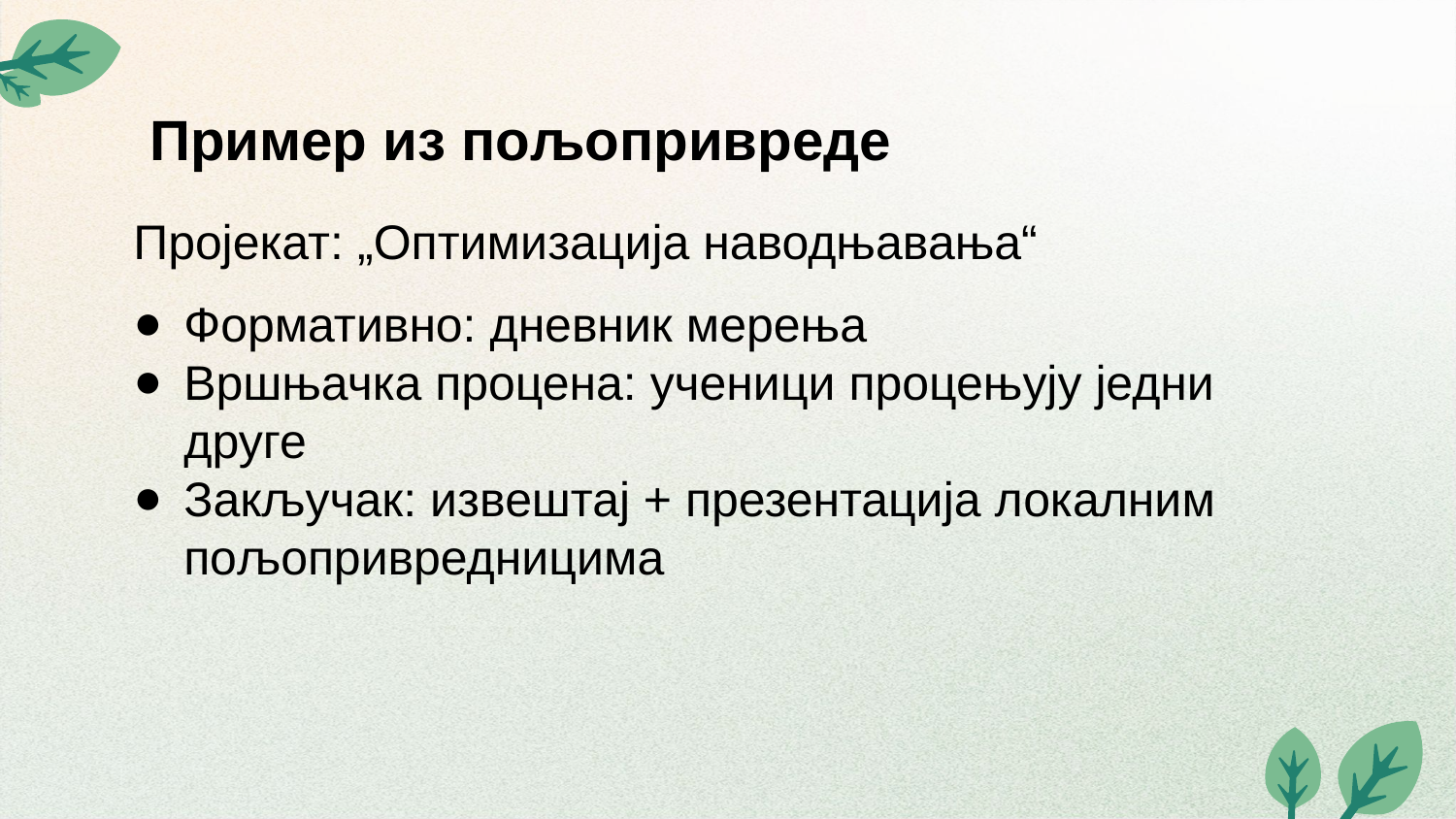

Пример из пољопривреде
Пројекат: „Оптимизација наводњавања“

Формативно: дневник мерења
Вршњачка процена: ученици процењују једни друге
Закључак: извештај + презентација локалним пољопривредницима